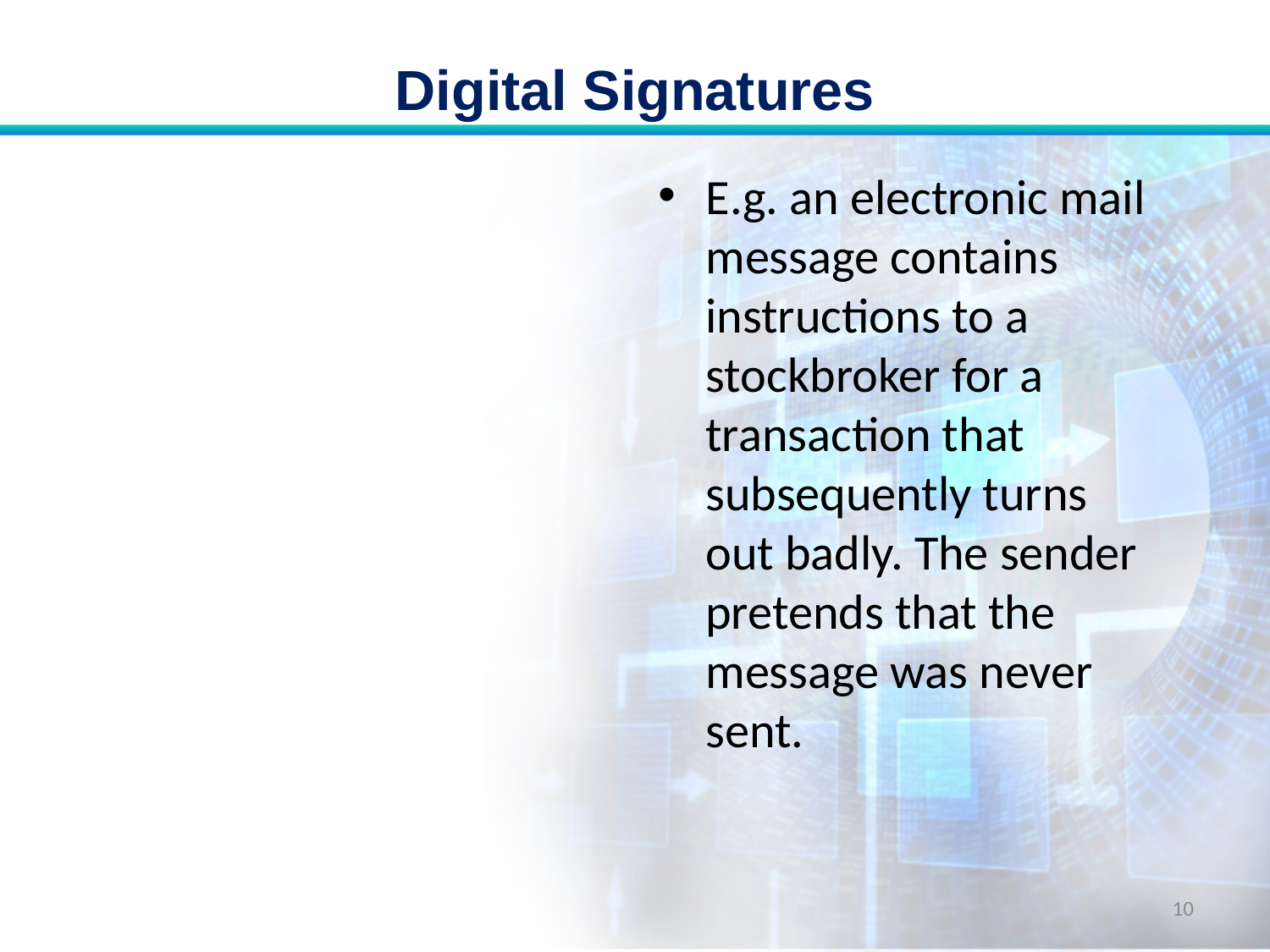

# Digital Signatures
E.g. an electronic mail message contains instructions to a stockbroker for a transaction that subsequently turns out badly. The sender pretends that the message was never sent.
10